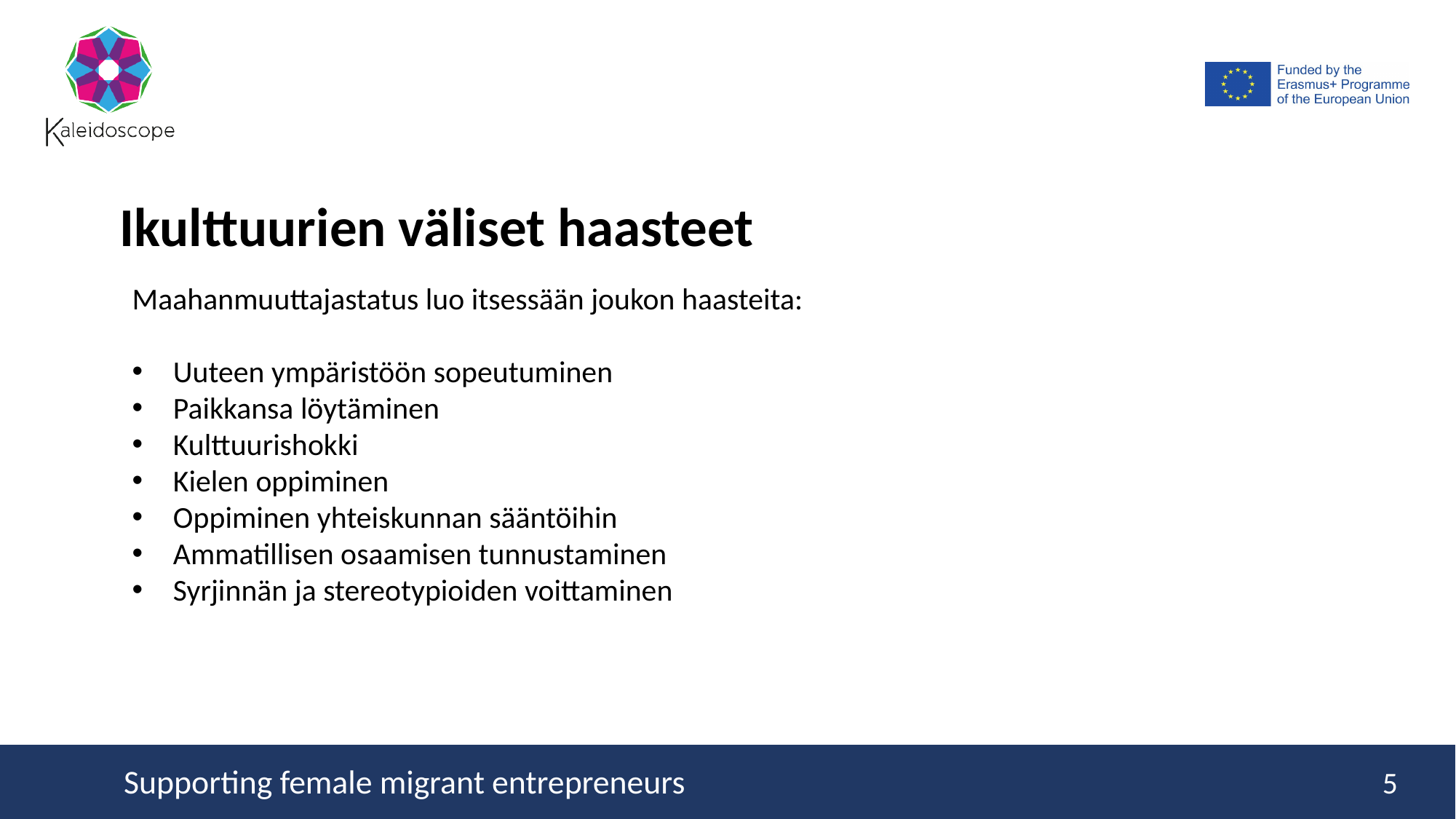

Ikulttuurien väliset haasteet
Maahanmuuttajastatus luo itsessään joukon haasteita:

Uuteen ympäristöön sopeutuminen
Paikkansa löytäminen
Kulttuurishokki
Kielen oppiminen
Oppiminen yhteiskunnan sääntöihin
Ammatillisen osaamisen tunnustaminen
Syrjinnän ja stereotypioiden voittaminen
5